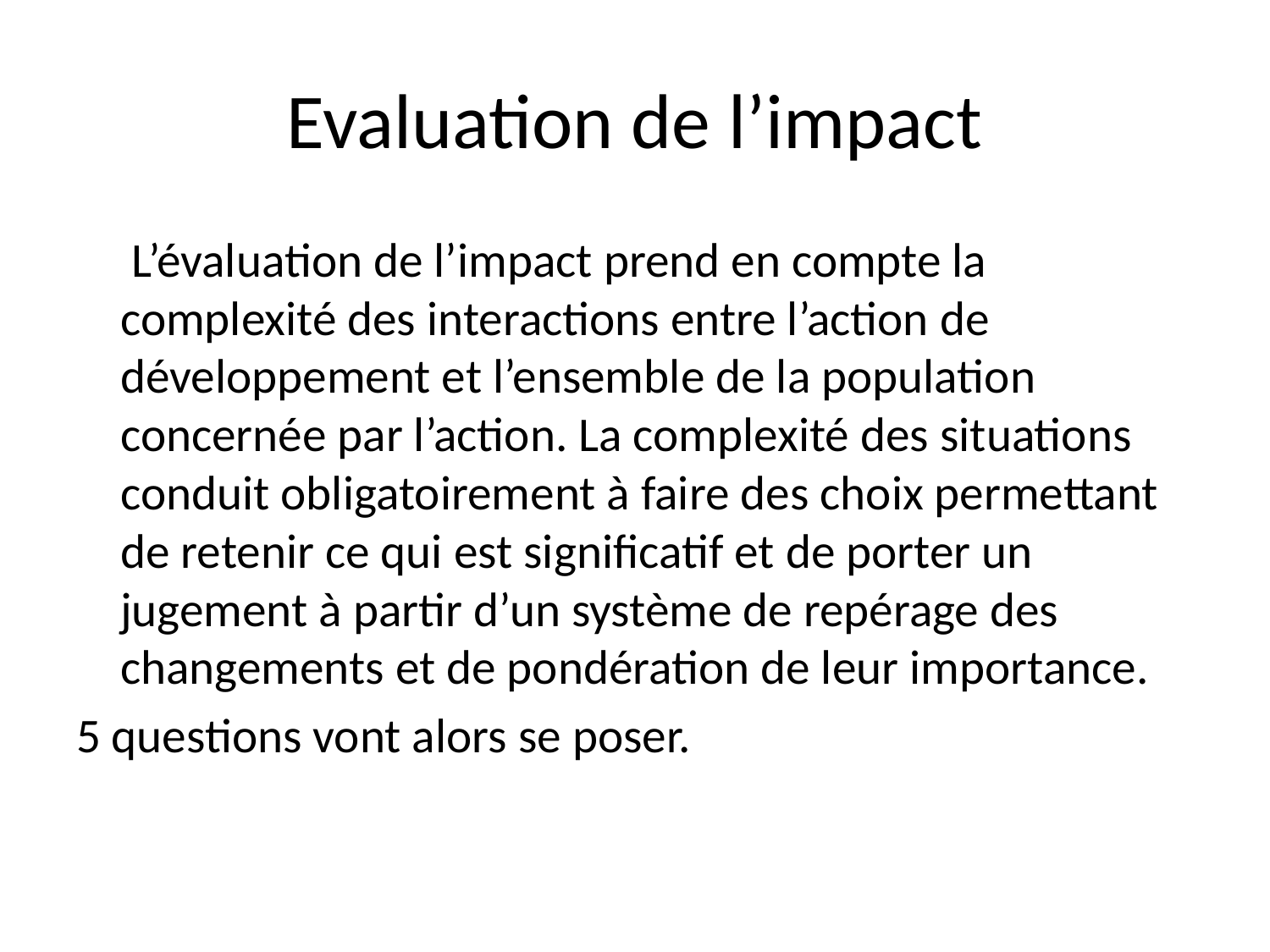

# Evaluation de l’impact
     L’évaluation de l’impact prend en compte la complexité des interactions entre l’action de développement et l’ensemble de la population concernée par l’action. La complexité des situations conduit obligatoirement à faire des choix permettant de retenir ce qui est significatif et de porter un jugement à partir d’un système de repérage des changements et de pondération de leur importance.
5 questions vont alors se poser.